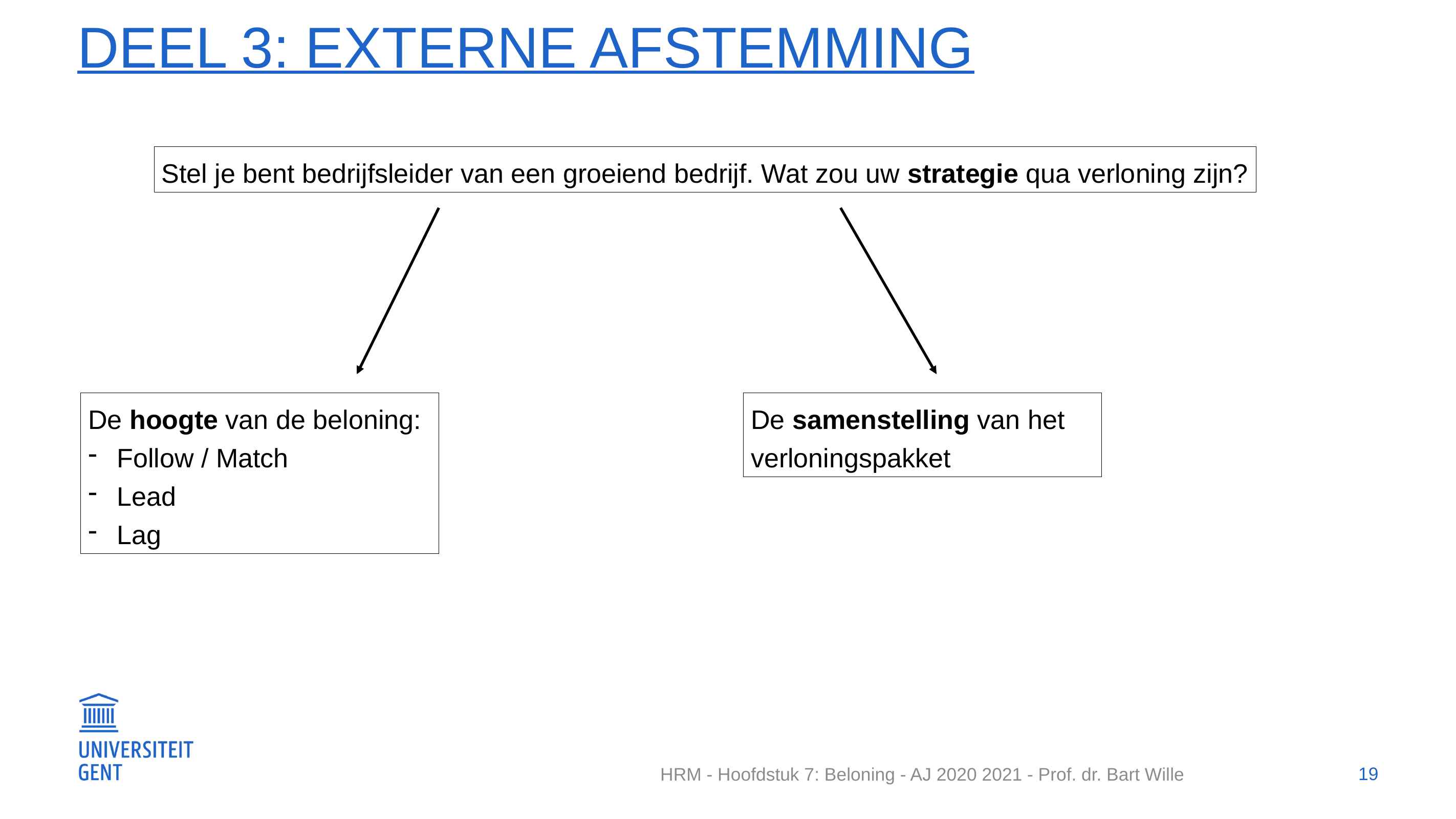

# Deel 3: externe afstemming
Stel je bent bedrijfsleider van een groeiend bedrijf. Wat zou uw strategie qua verloning zijn?
De hoogte van de beloning:
Follow / Match
Lead
Lag
De samenstelling van het verloningspakket
19
HRM - Hoofdstuk 7: Beloning - AJ 2020 2021 - Prof. dr. Bart Wille